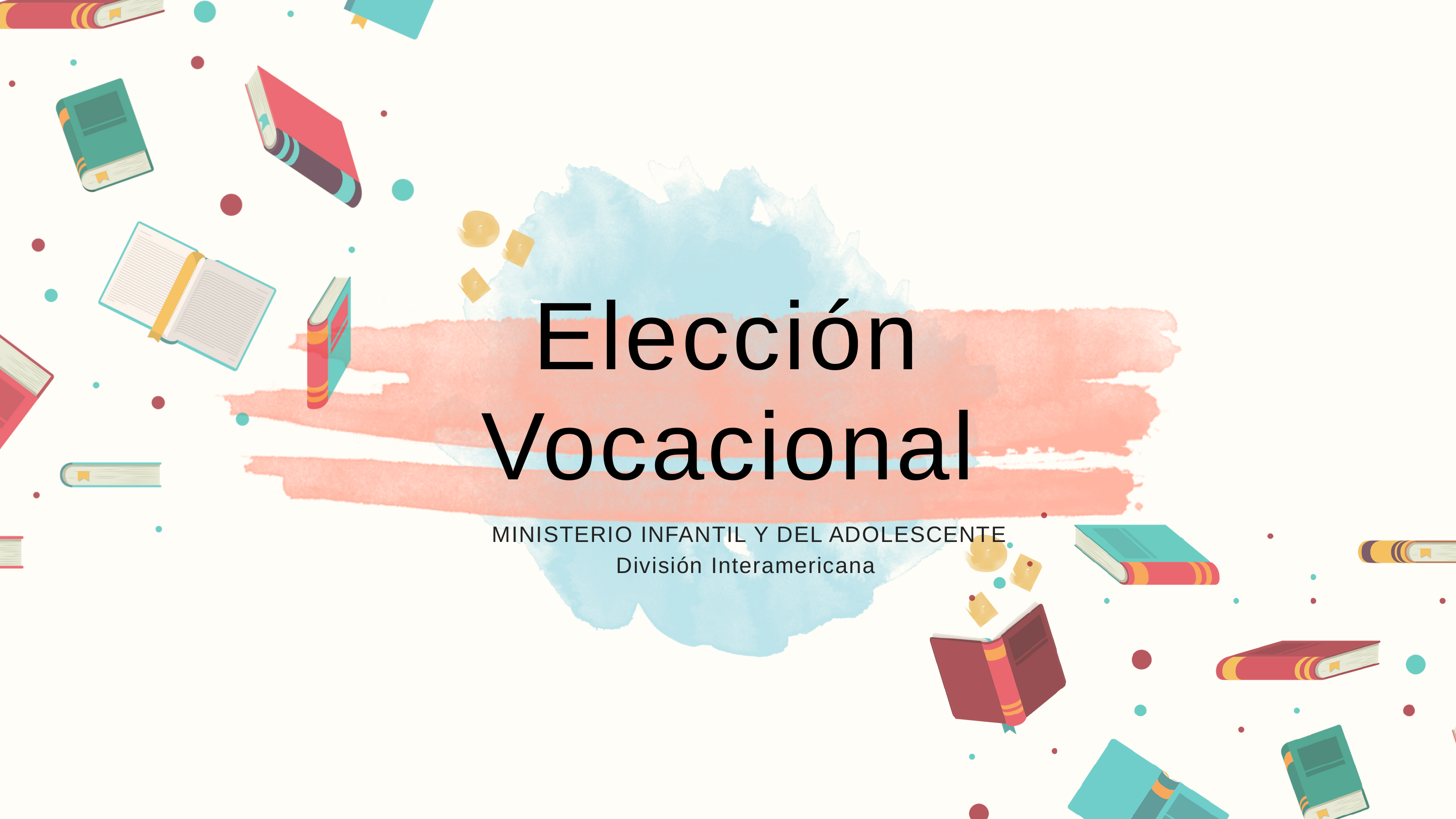

Elección Vocacional

MINISTERIO INFANTIL Y DEL ADOLESCENTE
División Interamericana